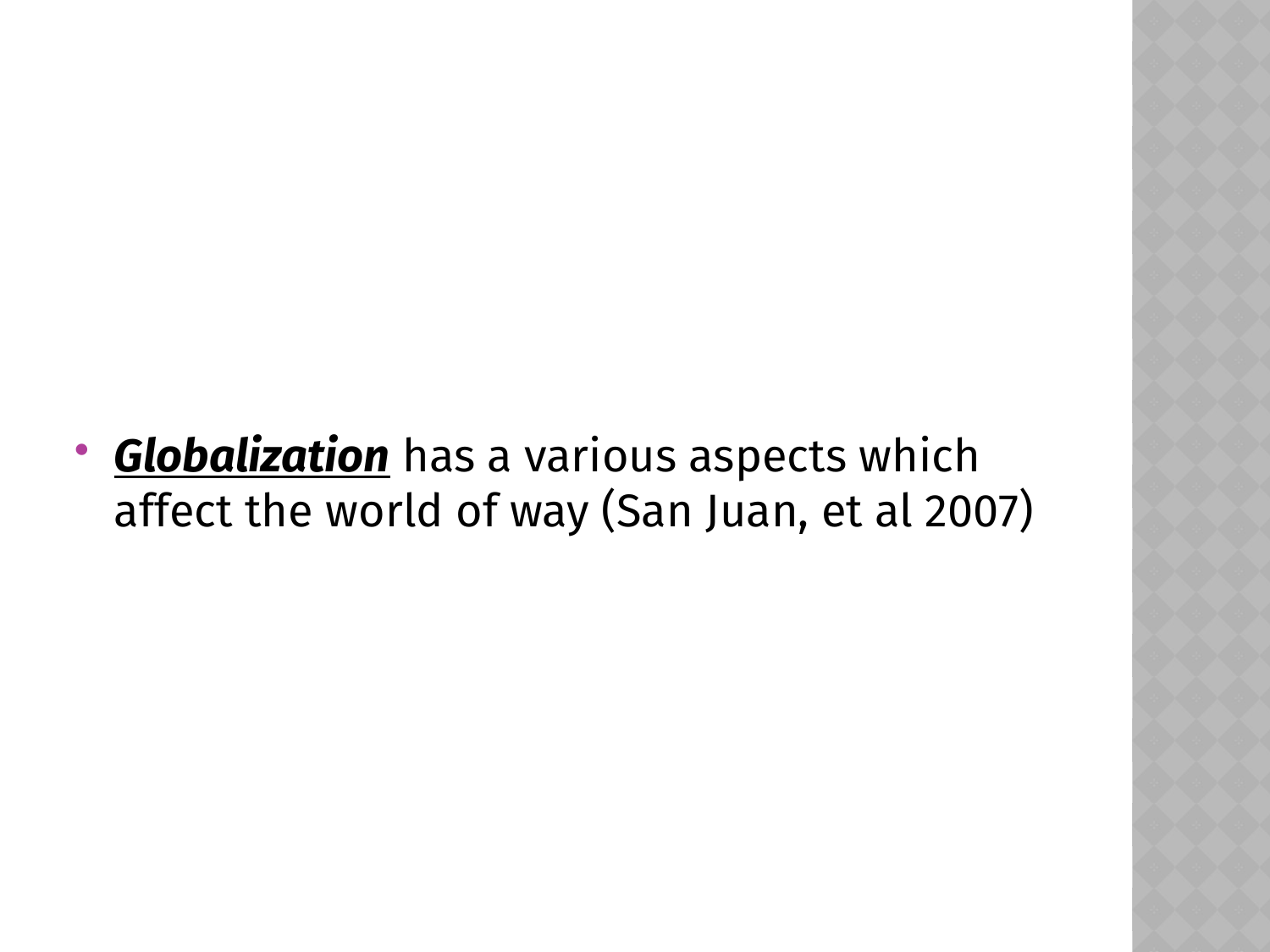

Globalization has a various aspects which affect the world of way (San Juan, et al 2007)